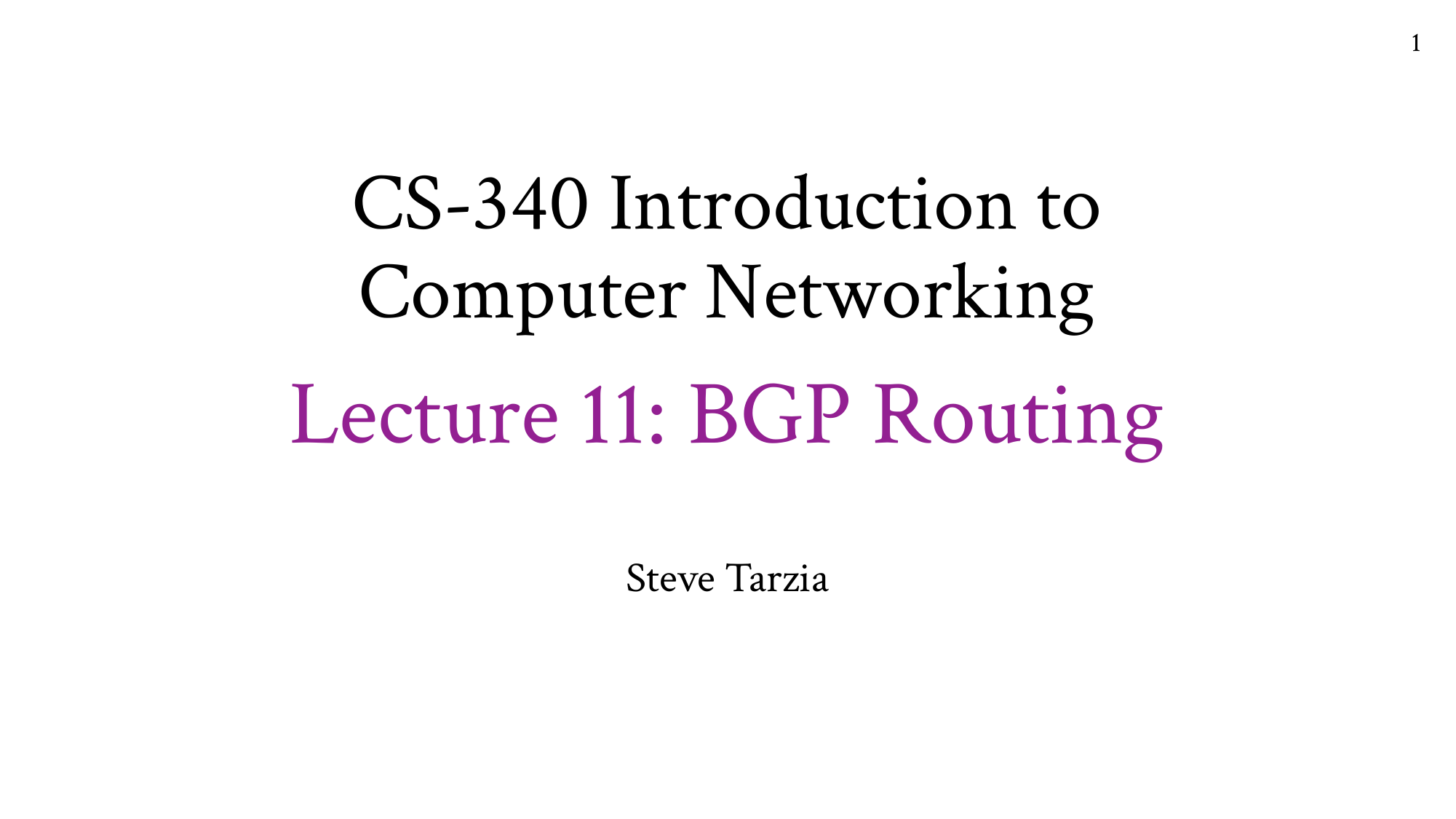

# CS-340 Introduction to Computer Networking Lecture 11: BGP Routing
Steve Tarzia